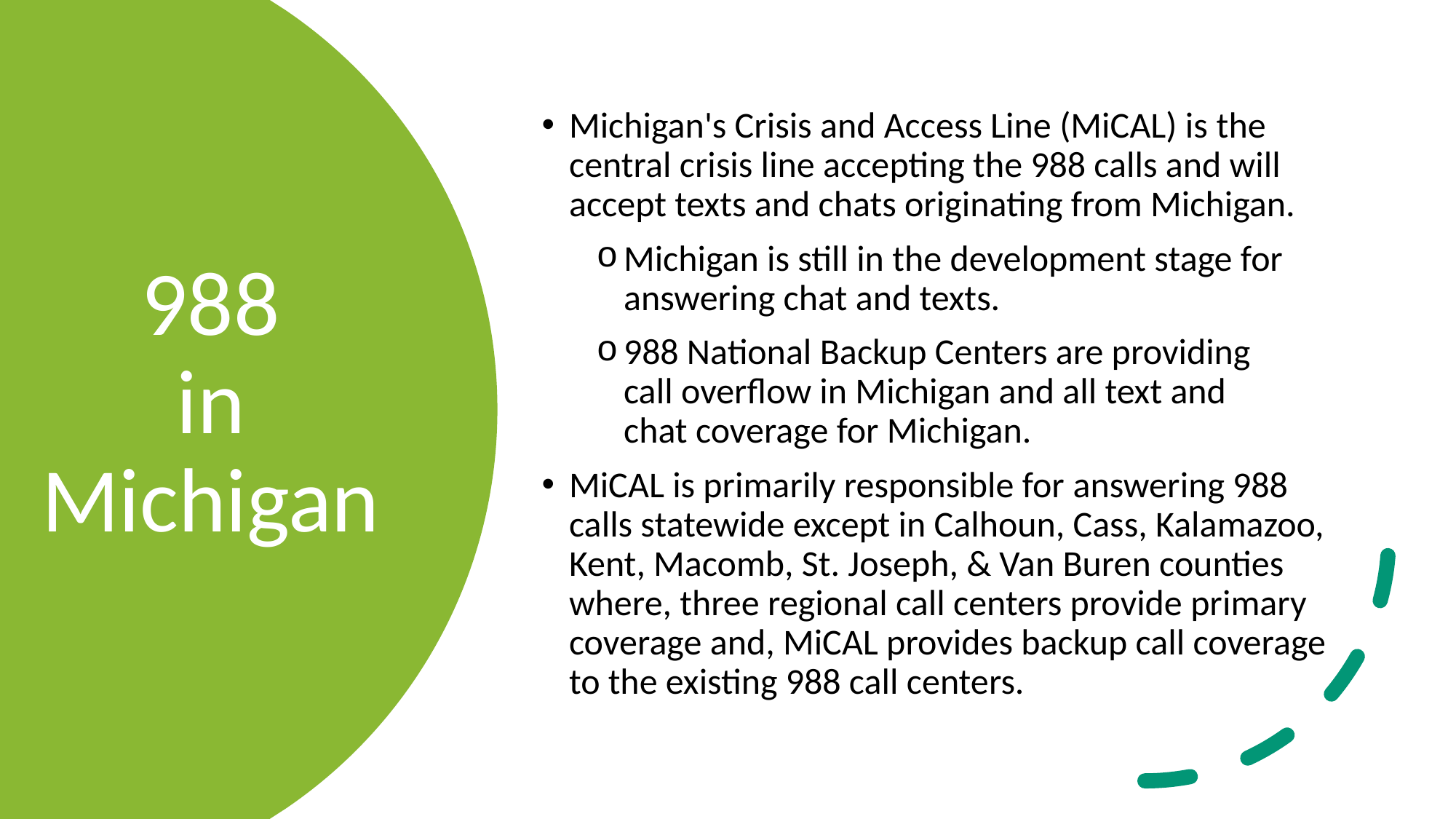

Michigan's Crisis and Access Line (MiCAL) is the central crisis line accepting the 988 calls and will accept texts and chats originating from Michigan.
Michigan is still in the development stage for answering chat and texts.
988 National Backup Centers are providing call overflow in Michigan and all text and chat coverage for Michigan.
MiCAL is primarily responsible for answering 988 calls statewide except in Calhoun, Cass, Kalamazoo, Kent, Macomb, St. Joseph, & Van Buren counties where, three regional call centers provide primary coverage and, MiCAL provides backup call coverage to the existing 988 call centers.
# 988 in Michigan